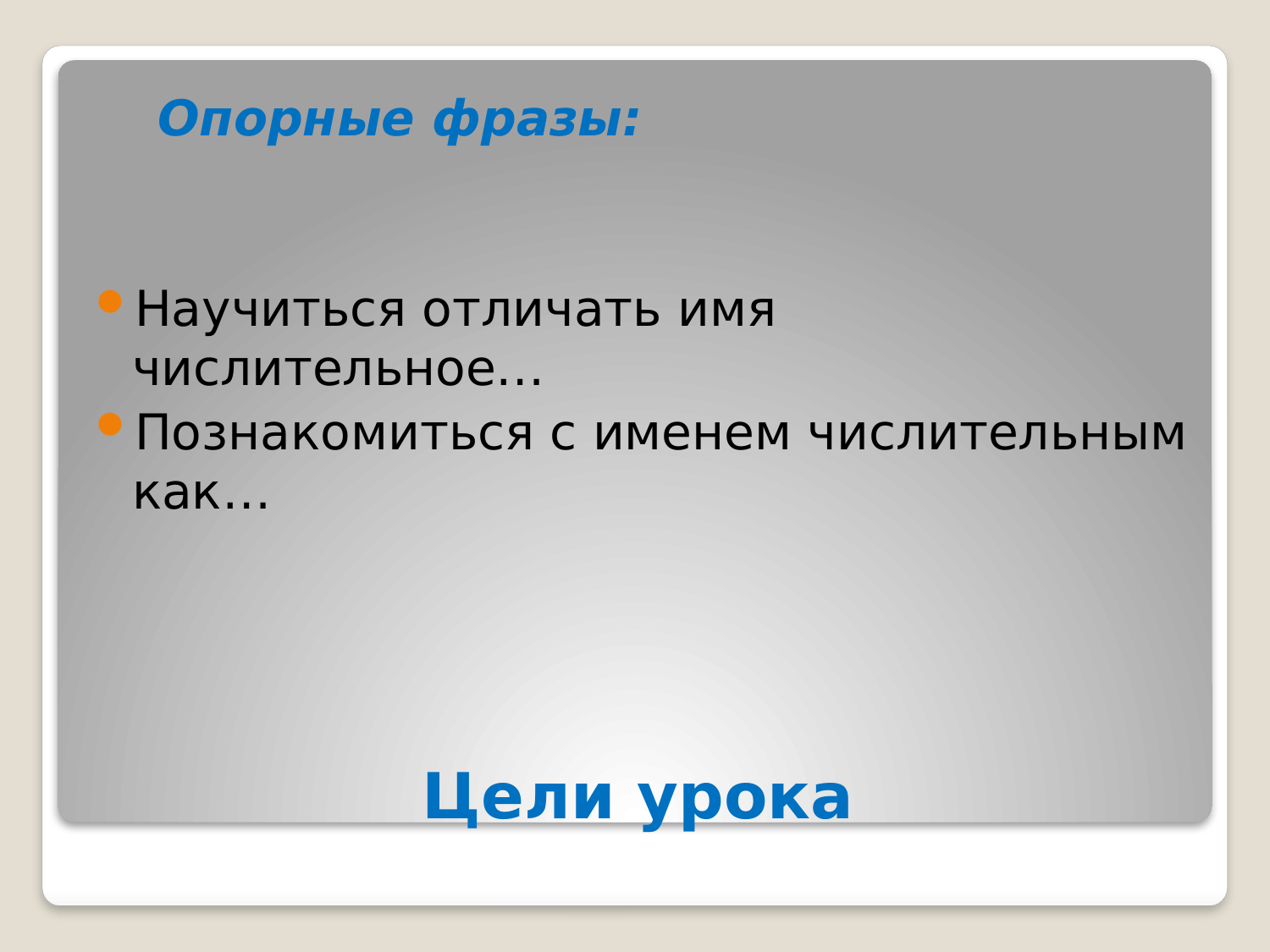

Опорные фразы:

Научиться отличать имя числительное…
Познакомиться с именем числительным как…
# Цели урока